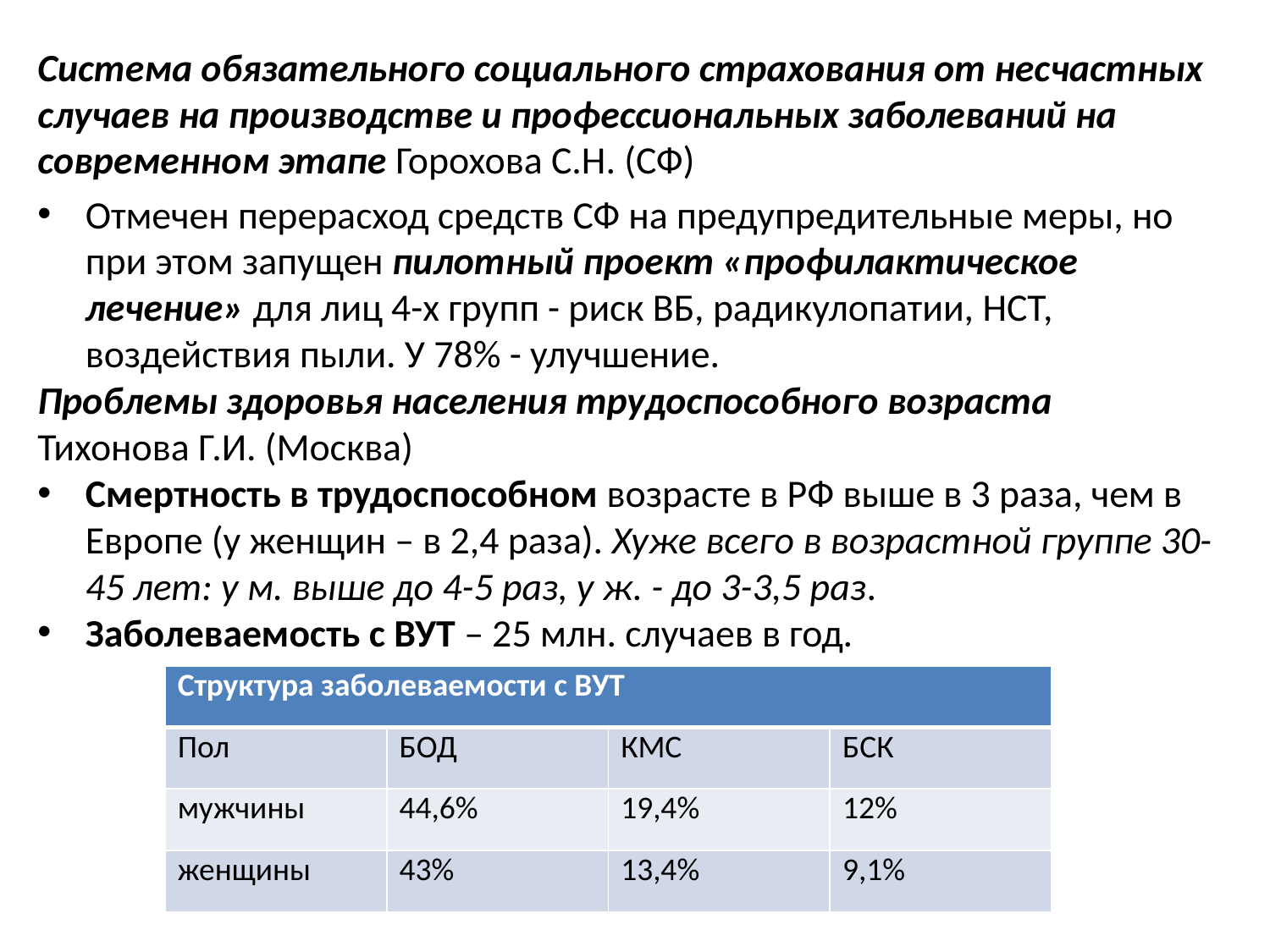

Система обязательного социального страхования от несчастных случаев на производстве и профессиональных заболеваний на современном этапе Горохова С.Н. (СФ)
Отмечен перерасход средств СФ на предупредительные меры, но при этом запущен пилотный проект «профилактическое лечение» для лиц 4-х групп - риск ВБ, радикулопатии, НСТ, воздействия пыли. У 78% - улучшение.
Проблемы здоровья населения трудоспособного возраста
Тихонова Г.И. (Москва)
Смертность в трудоспособном возрасте в РФ выше в 3 раза, чем в Европе (у женщин – в 2,4 раза). Хуже всего в возрастной группе 30-45 лет: у м. выше до 4-5 раз, у ж. - до 3-3,5 раз.
Заболеваемость с ВУТ – 25 млн. случаев в год.

| Структура заболеваемости с ВУТ |  |  |  |
| --- | --- | --- | --- |
| Пол | БОД | КМС | БСК |
| мужчины | 44,6% | 19,4% | 12% |
| женщины | 43% | 13,4% | 9,1% |